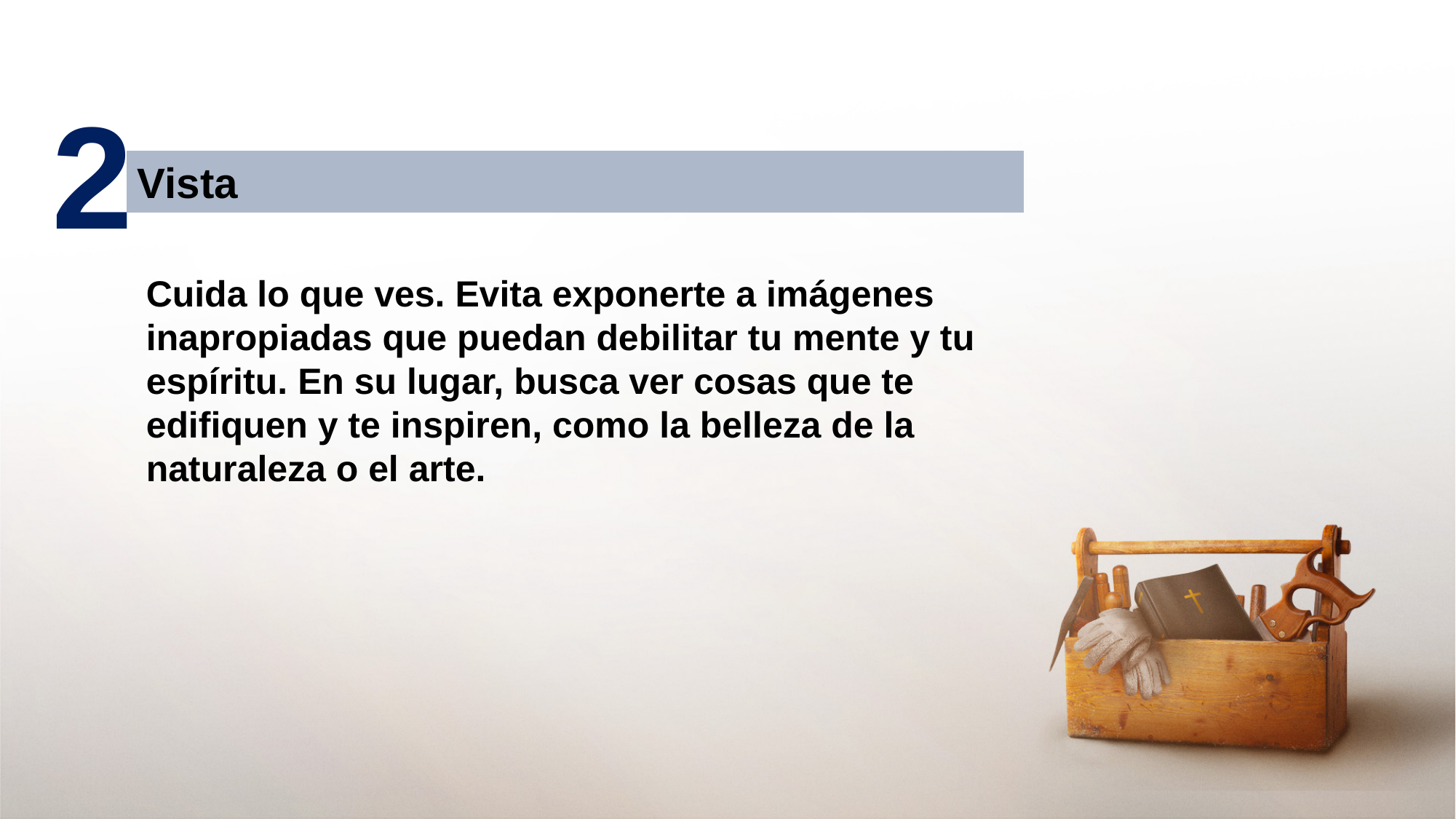

2
Vista
Cuida lo que ves. Evita exponerte a imágenes inapropiadas que puedan debilitar tu mente y tu espíritu. En su lugar, busca ver cosas que te edifiquen y te inspiren, como la belleza de la naturaleza o el arte.